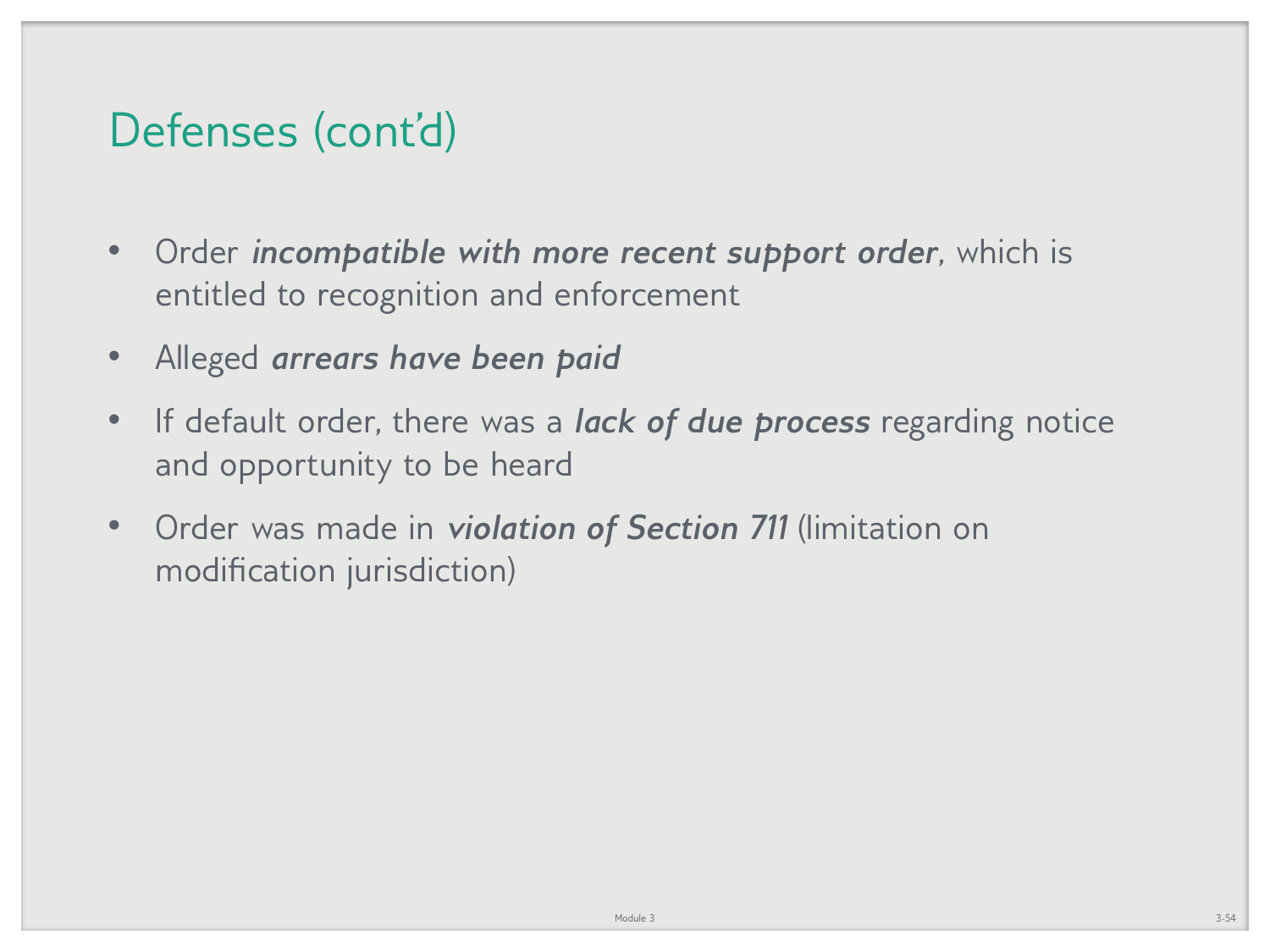

# Defenses (cont’d)
Order incompatible with more recent support order, which is entitled to recognition and enforcement
Alleged arrears have been paid
If default order, there was a lack of due process regarding notice and opportunity to be heard
Order was made in violation of Section 711 (limitation on modification jurisdiction)

Module 3
3-54